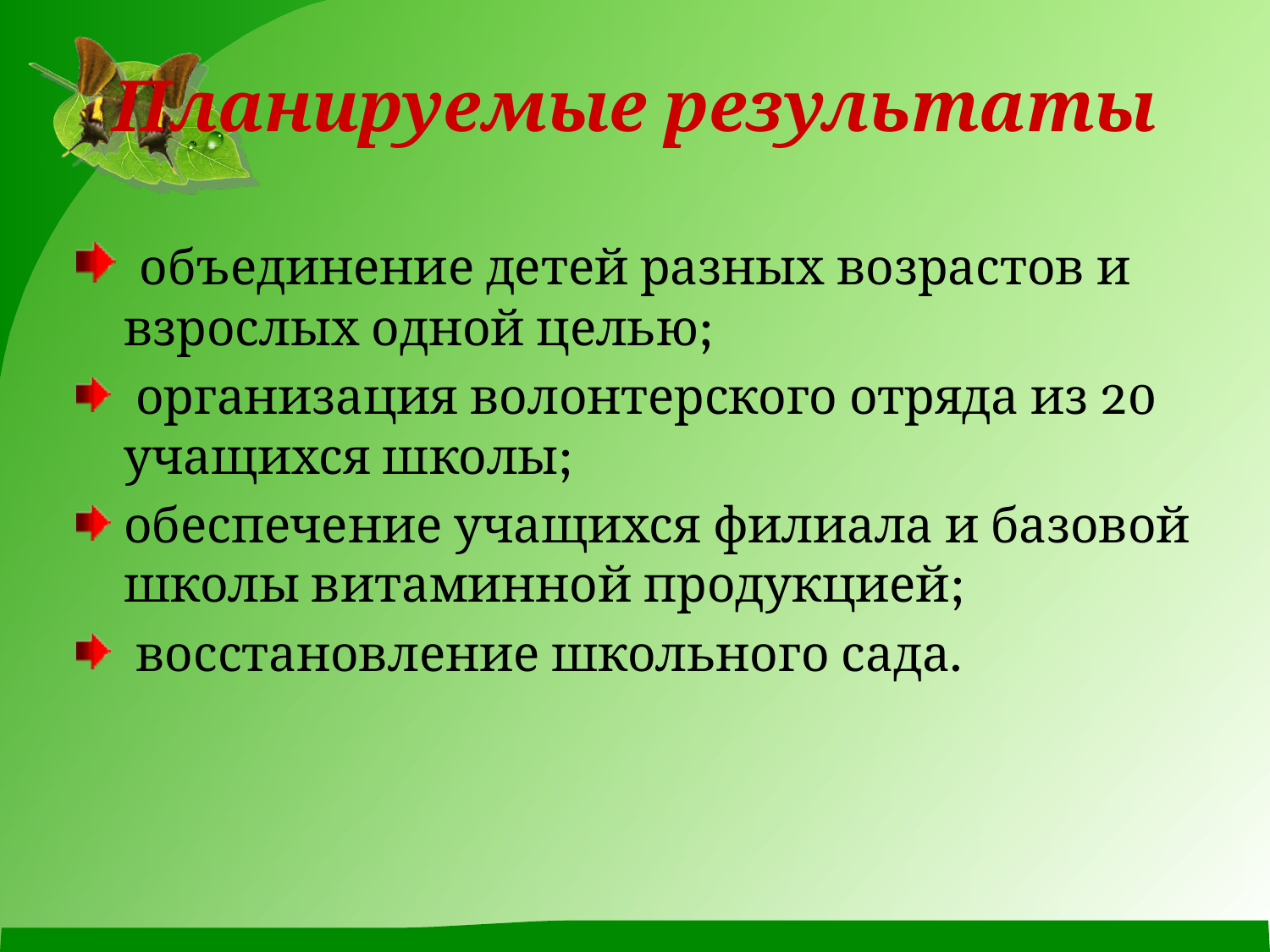

# Планируемые результаты
 объединение детей разных возрастов и взрослых одной целью;
 организация волонтерского отряда из 20 учащихся школы;
обеспечение учащихся филиала и базовой школы витаминной продукцией;
 восстановление школьного сада.